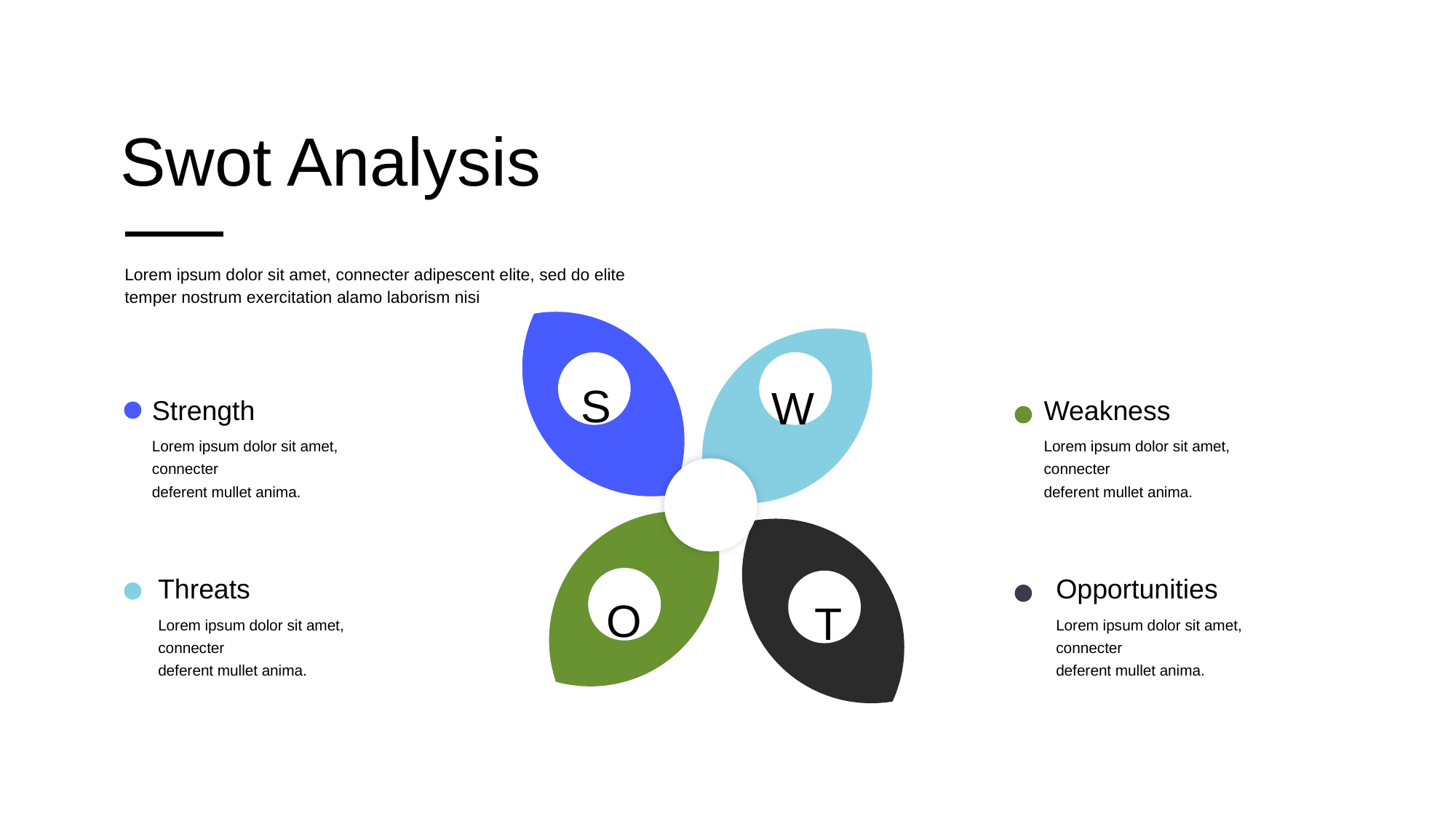

Swot Analysis
Lorem ipsum dolor sit amet, connecter adipescent elite, sed do elite temper nostrum exercitation alamo laborism nisi

S

W

Strength
Weakness

Lorem ipsum dolor sit amet, connecter
deferent mullet anima.
Lorem ipsum dolor sit amet, connecter
deferent mullet anima.

O

T

Threats
Opportunities

Lorem ipsum dolor sit amet, connecter
deferent mullet anima.
Lorem ipsum dolor sit amet, connecter
deferent mullet anima.